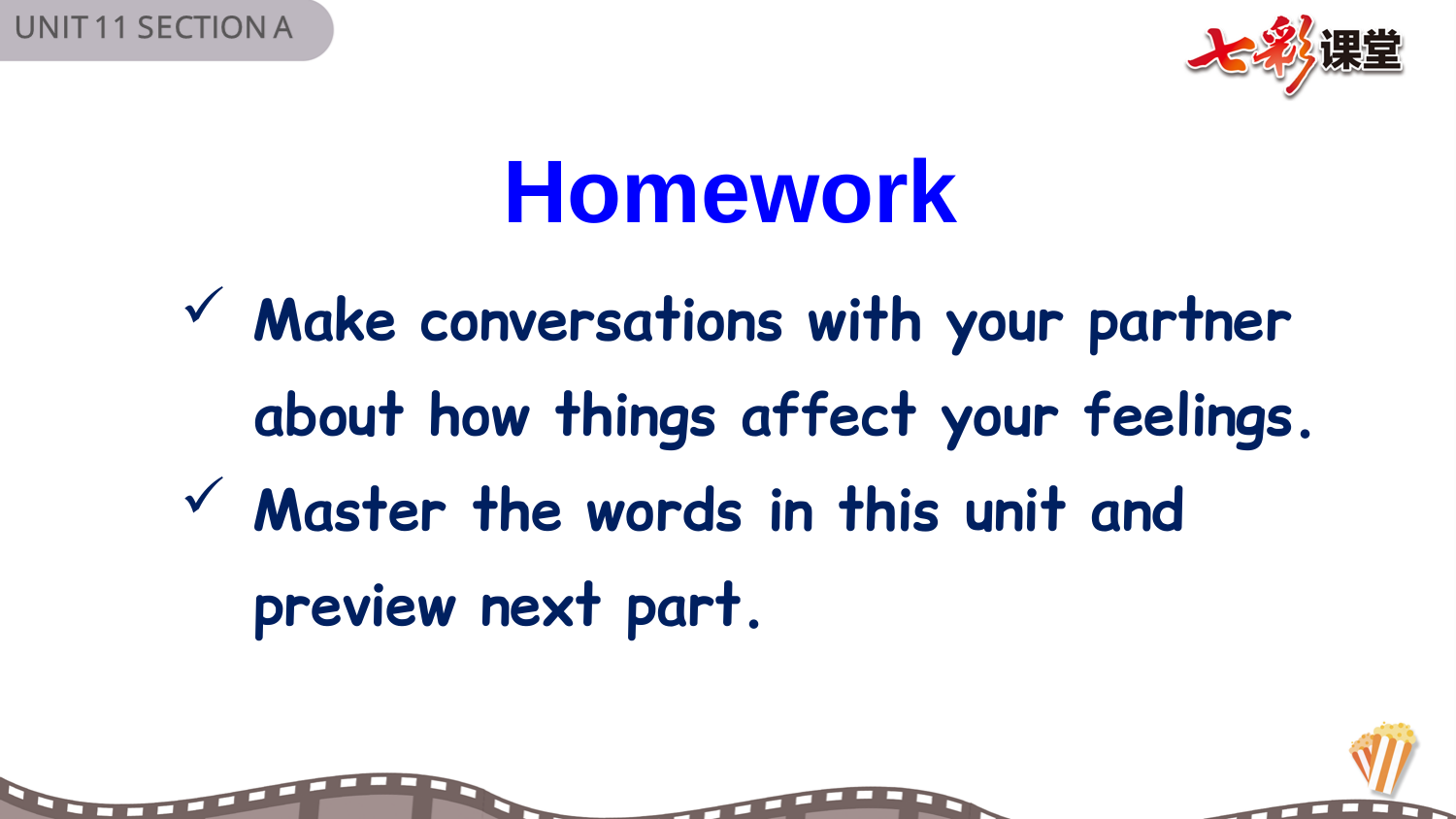

Homework
Make conversations with your partner
   about how things affect your feelings.
Master the words in this unit and
   preview next part.